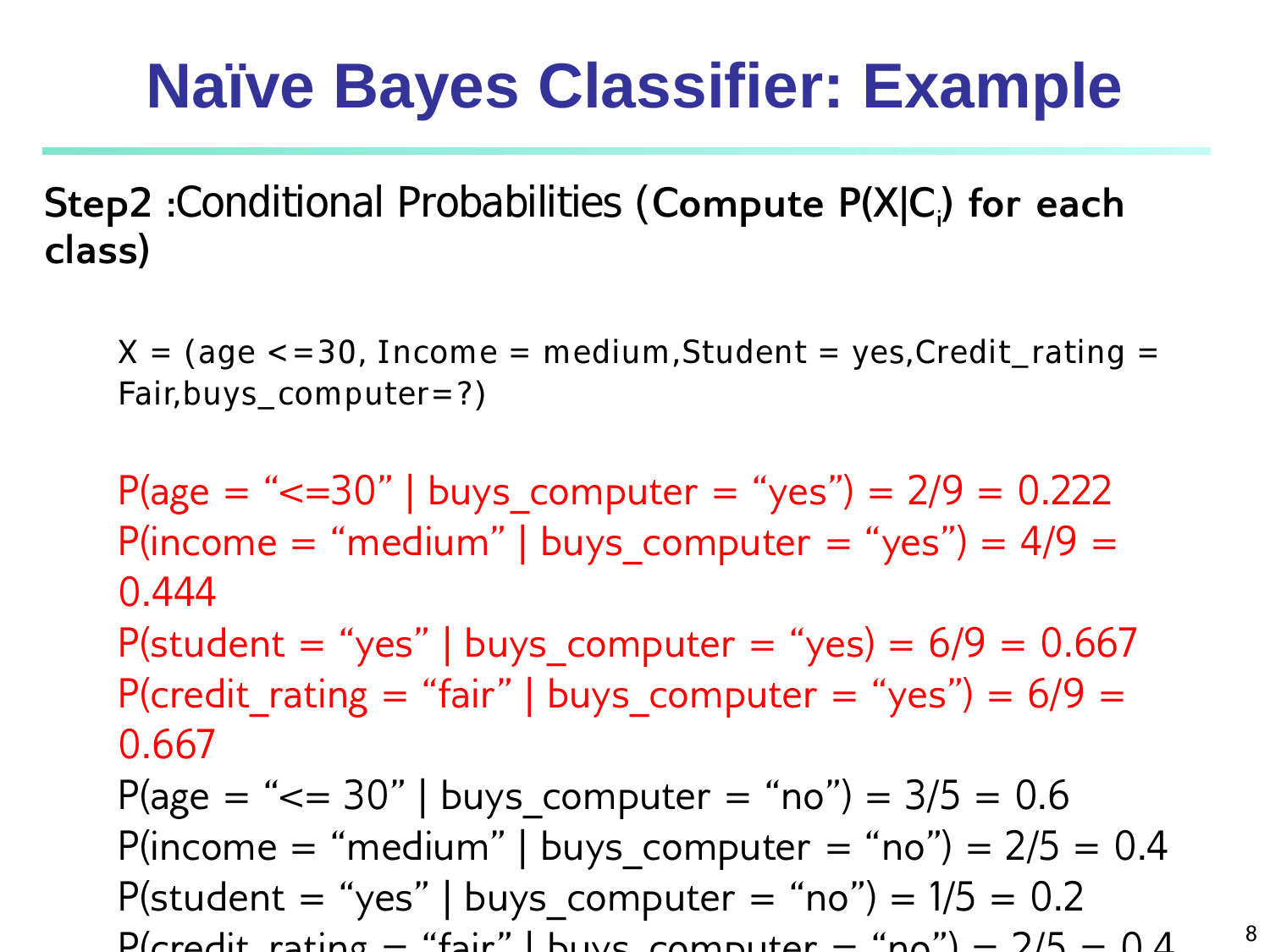

# Naïve Bayes Classifier: Example
Step2 :Conditional Probabilities (Compute P(X|Ci) for each class)
X = (age <=30, Income = medium,Student = yes,Credit_rating = Fair,buys_computer=?)

P(age = “<=30” | buys_computer = “yes”) = 2/9 = 0.222
P(income = “medium” | buys_computer = “yes”) = 4/9 = 0.444
P(student = “yes” | buys_computer = “yes) = 6/9 = 0.667
P(credit_rating = “fair” | buys_computer = “yes”) = 6/9 = 0.667
P(age = “<= 30” | buys_computer = “no”) = 3/5 = 0.6
P(income = “medium” | buys_computer = “no”) = 2/5 = 0.4
P(student = “yes” | buys_computer = “no”) = 1/5 = 0.2
P(credit_rating = “fair” | buys_computer = “no”) = 2/5 = 0.4
8